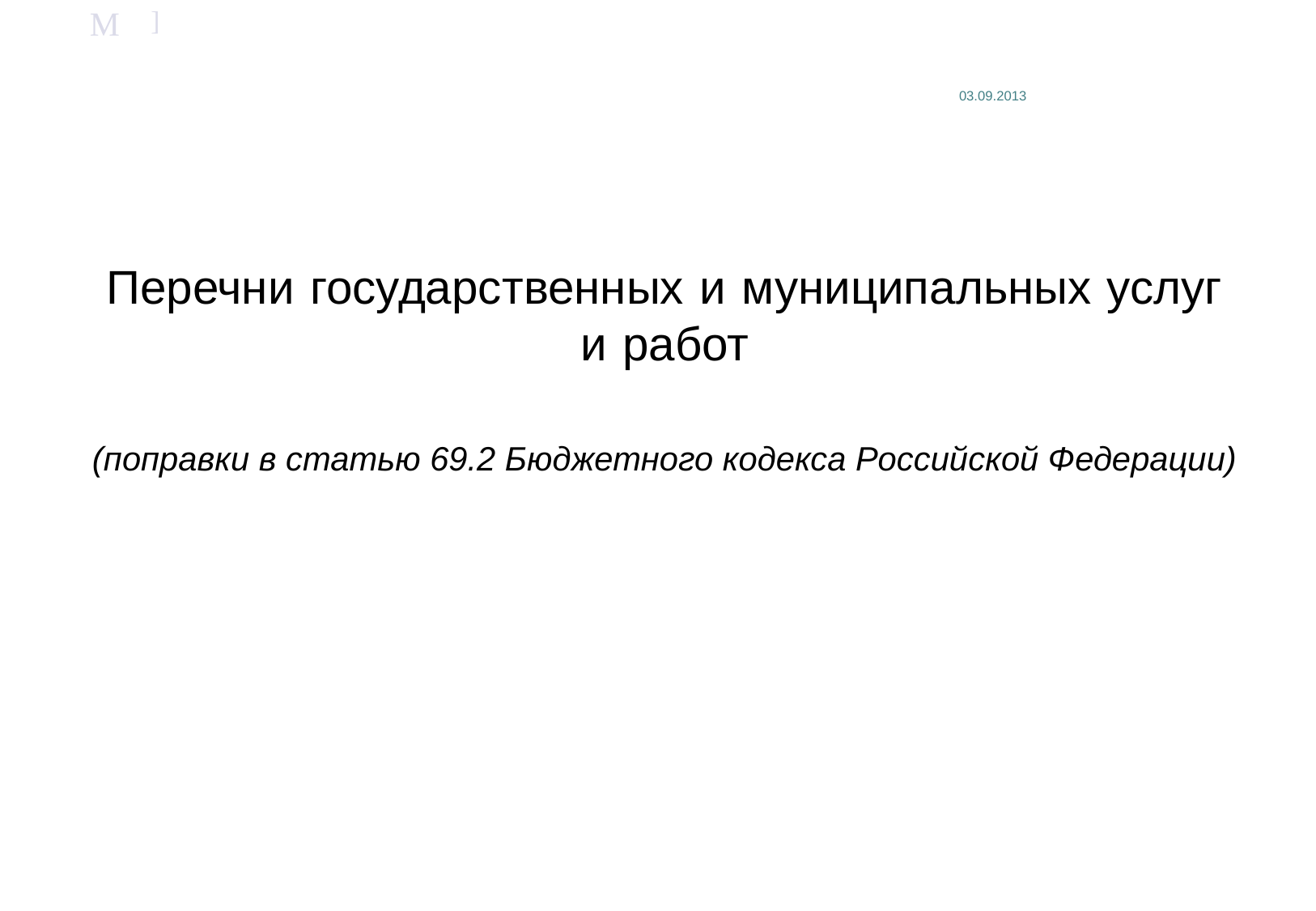

Перечни государственных и муниципальных услуг и работ

(поправки в статью 69.2 Бюджетного кодекса Российской Федерации)
03.09.2013